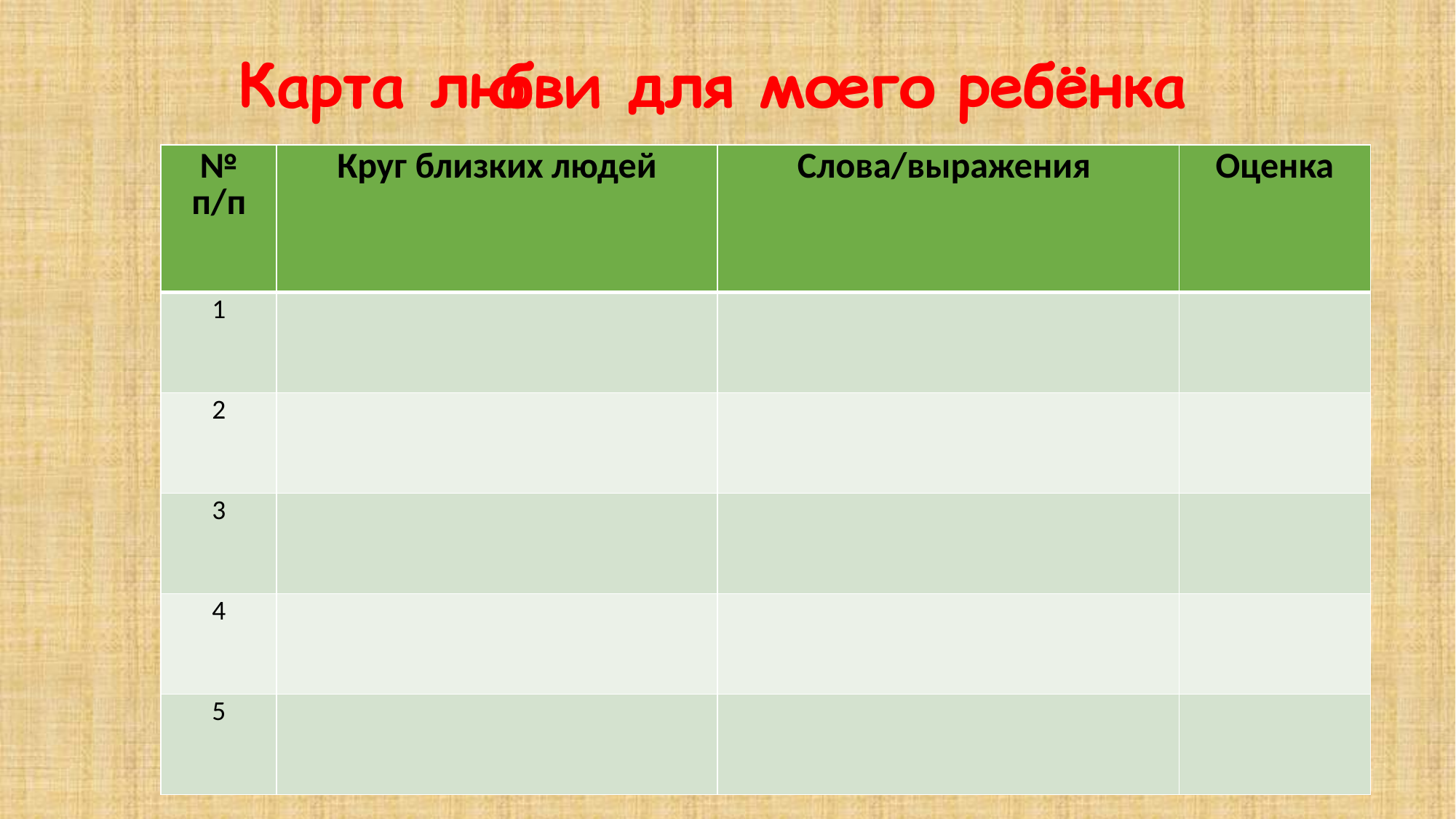

Карта любви для моего ребёнка
| № п/п | Круг близких людей | Слова/выражения | Оценка |
| --- | --- | --- | --- |
| 1 |  |  |  |
| 2 |  |  |  |
| 3 |  |  |  |
| 4 |  |  |  |
| 5 |  |  |  |